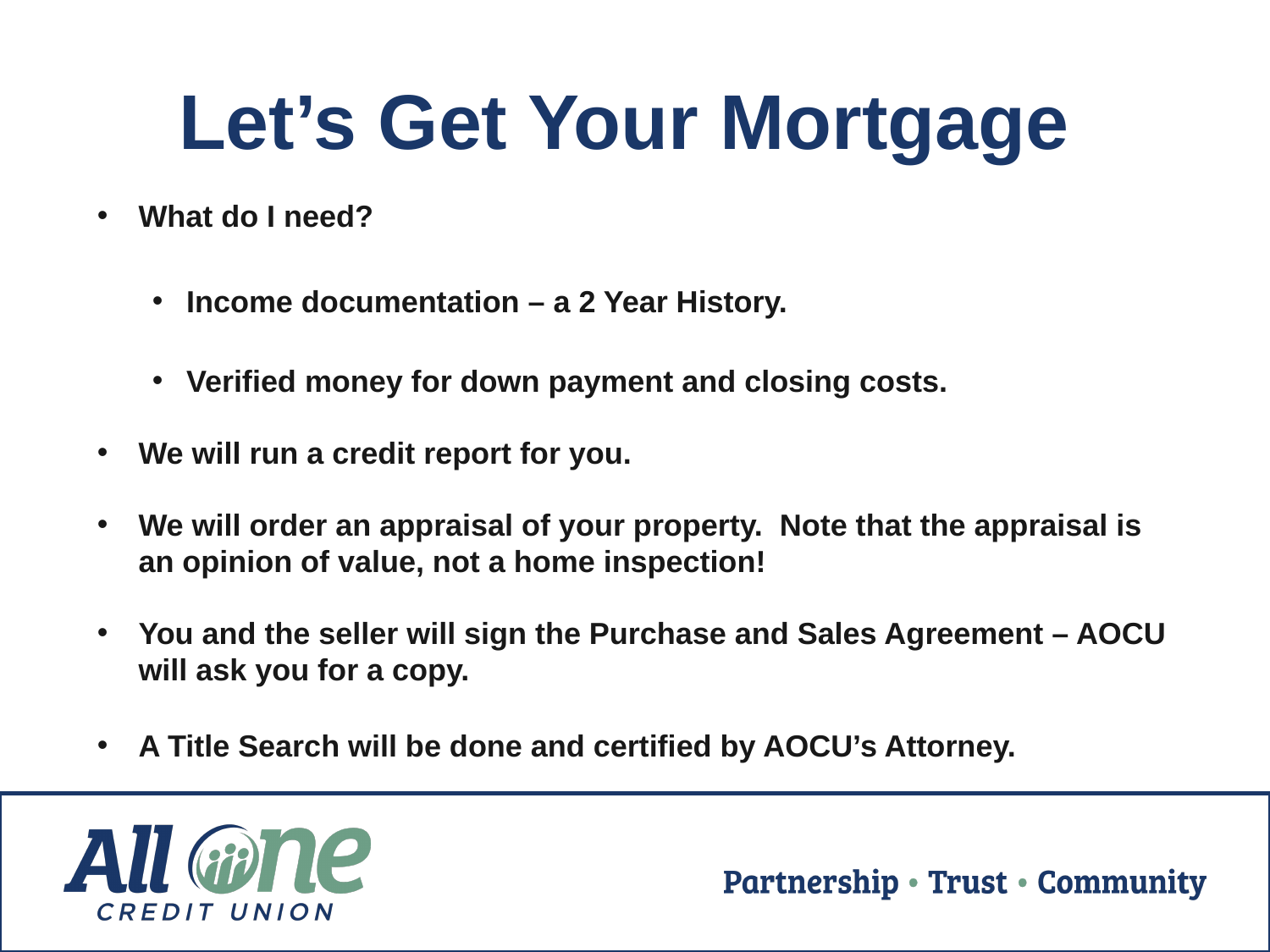

# Let’s Get Your Mortgage
What do I need?

Income documentation – a 2 Year History.

Verified money for down payment and closing costs.

We will run a credit report for you.

We will order an appraisal of your property.  Note that the appraisal is an opinion of value, not a home inspection!

You and the seller will sign the Purchase and Sales Agreement – AOCU will ask you for a copy.

A Title Search will be done and certified by AOCU’s Attorney.